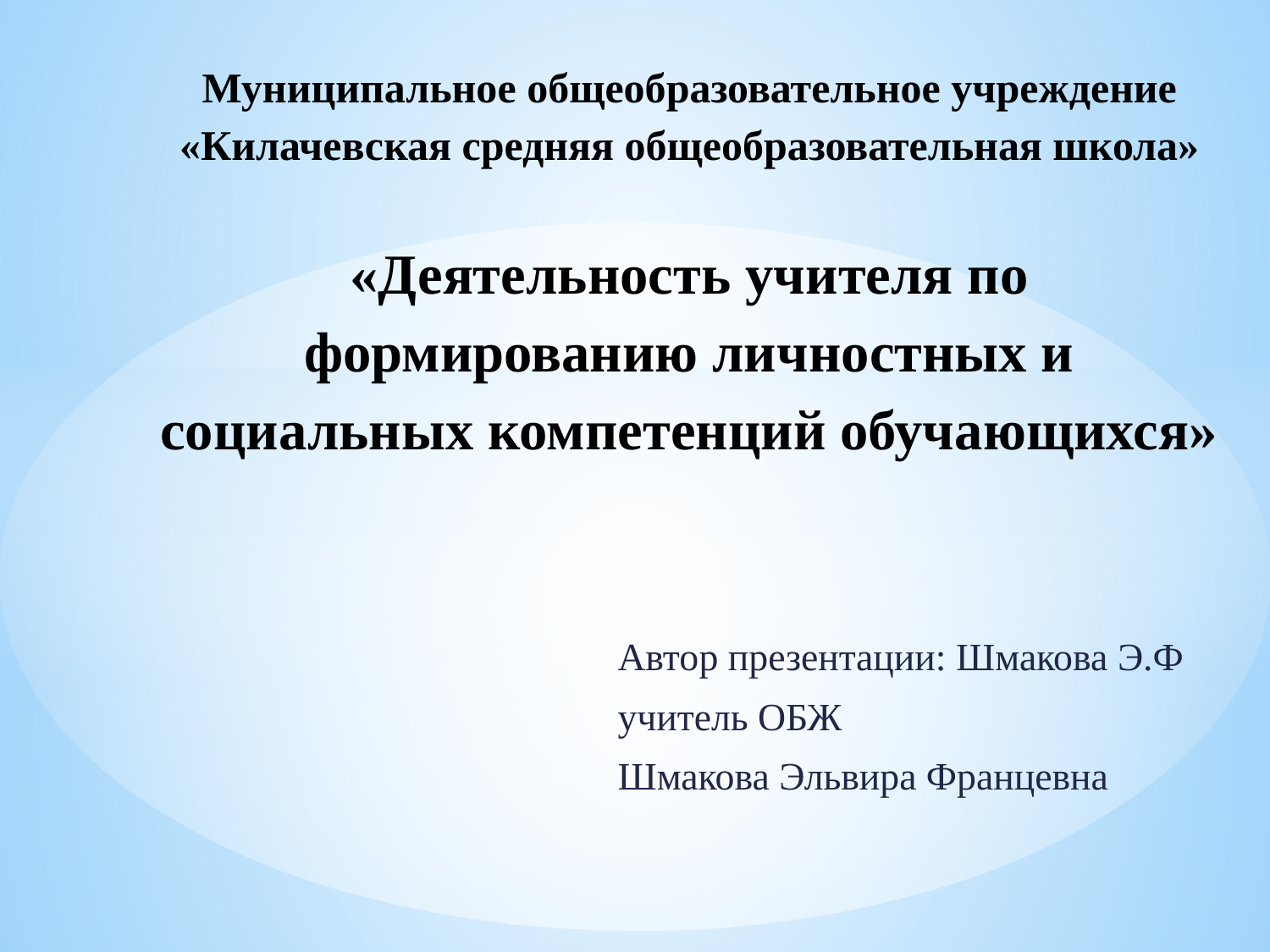

# Муниципальное общеобразовательное учреждение «Килачевская средняя общеобразовательная школа» «Деятельность учителя по формированию личностных и социальных компетенций обучающихся»
Автор презентации: Шмакова Э.Ф
учитель ОБЖ
Шмакова Эльвира Францевна